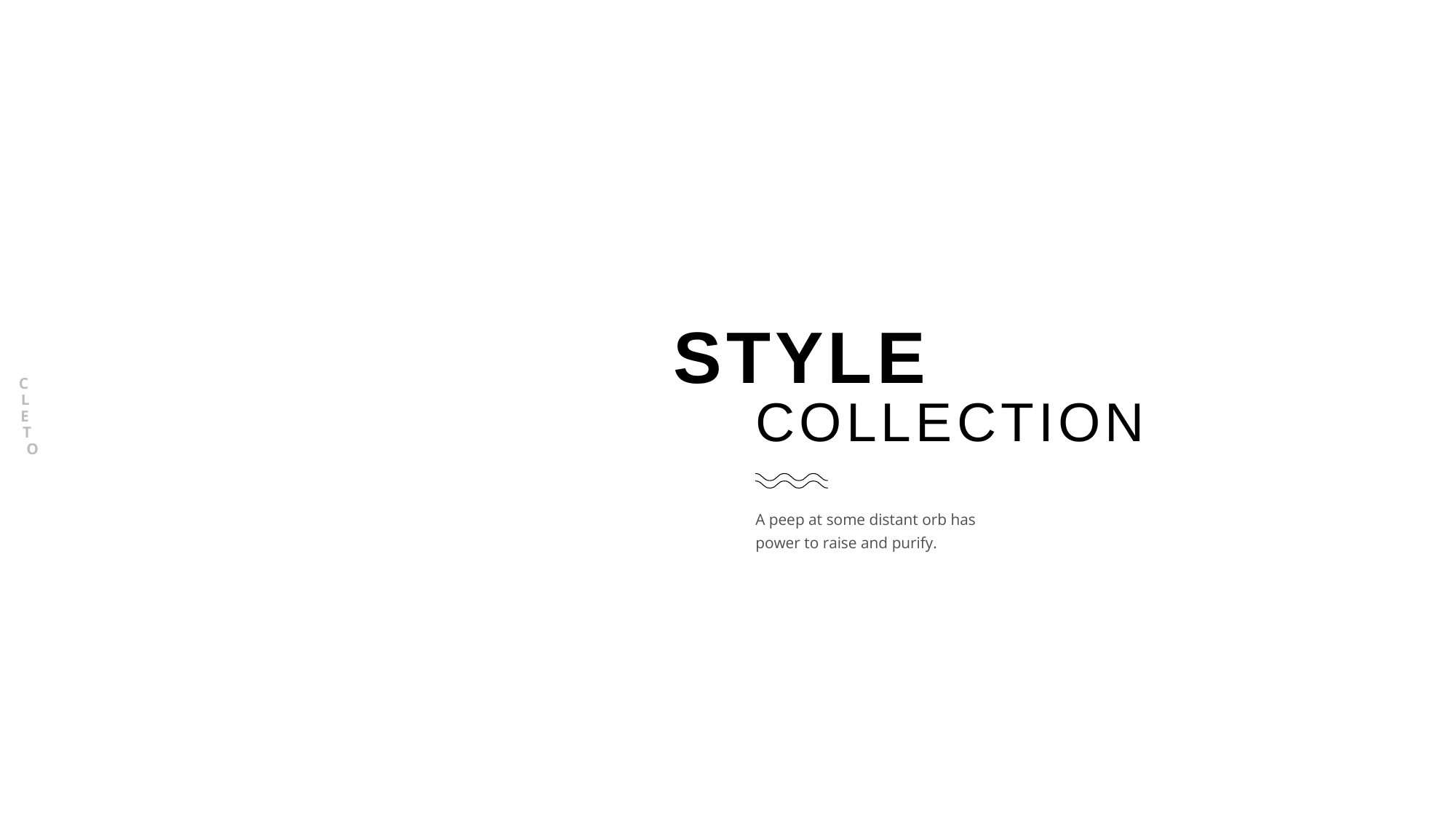

COLLECTION
STYLE
COLLECTION

A peep at some distant orb has power to raise and purify.